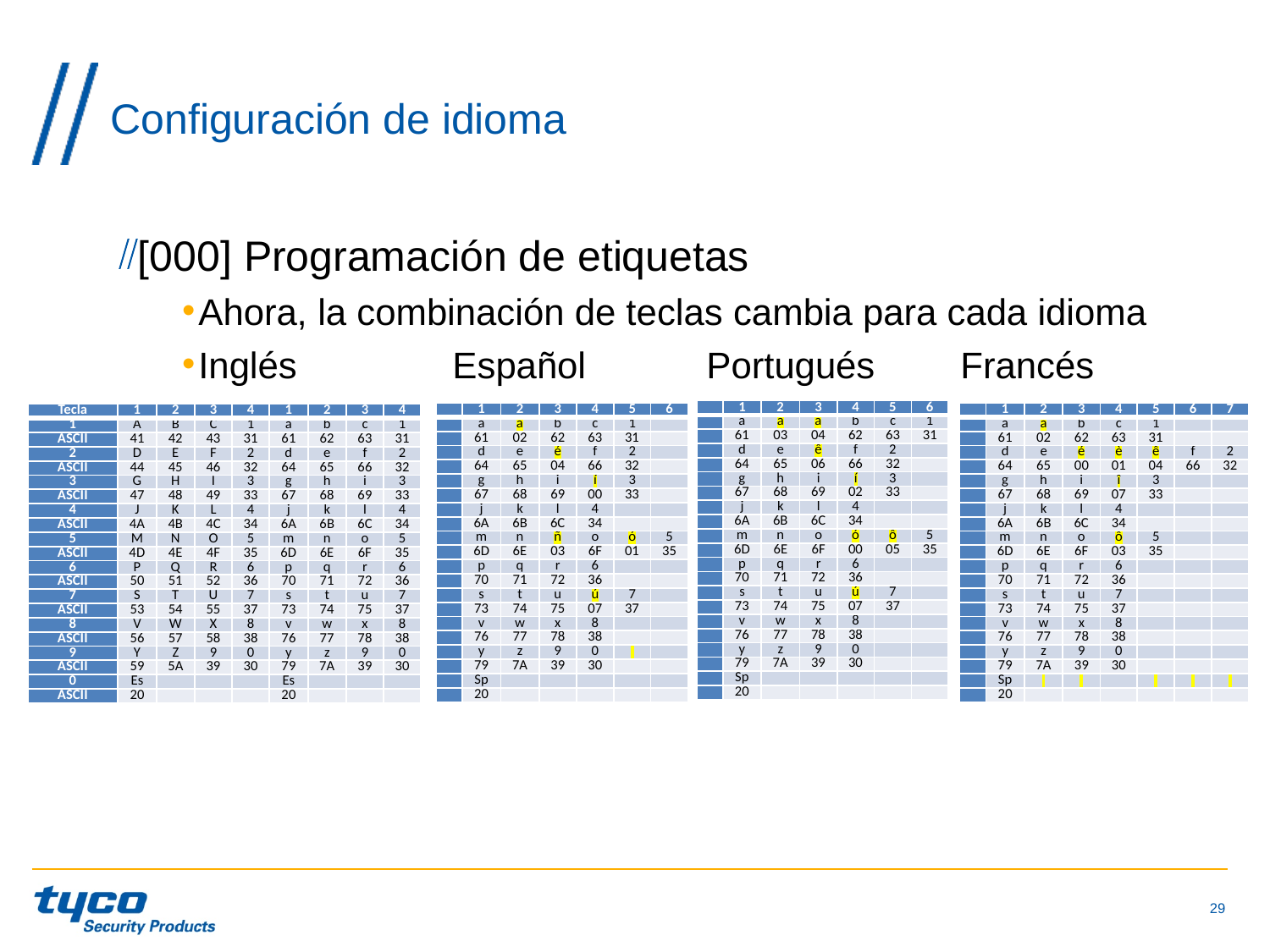

# Configuración de idioma
[000] Programación de etiquetas
Ahora, la combinación de teclas cambia para cada idioma
Inglés		Español	Portugués	Francés
|  | 1 | 2 | 3 | 4 | 5 | 6 |
| --- | --- | --- | --- | --- | --- | --- |
|  | a | á | ã | b | c | 1 |
|  | 61 | 03 | 04 | 62 | 63 | 31 |
|  | d | e | ê | f | 2 |  |
|  | 64 | 65 | 06 | 66 | 32 |  |
|  | g | h | i | í | 3 |  |
|  | 67 | 68 | 69 | 02 | 33 |  |
|  | j | k | l | 4 |  |  |
|  | 6A | 6B | 6C | 34 |  |  |
|  | m | n | o | ó | ô | 5 |
|  | 6D | 6E | 6F | 00 | 05 | 35 |
|  | p | q | r | 6 |  |  |
|  | 70 | 71 | 72 | 36 |  |  |
|  | s | t | u | ú | 7 |  |
|  | 73 | 74 | 75 | 07 | 37 |  |
|  | v | w | x | 8 |  |  |
|  | 76 | 77 | 78 | 38 |  |  |
|  | y | z | 9 | 0 |  |  |
|  | 79 | 7A | 39 | 30 |  |  |
|  | Sp |  |  |  |  |  |
|  | 20 |  |  |  |  |  |
|  | 1 | 2 | 3 | 4 | 5 | 6 |
| --- | --- | --- | --- | --- | --- | --- |
|  | a | á | ã | b | c | 1 |
|  | 61 | 03 | 04 | 62 | 63 | 31 |
|  | d | e | ê | f | 2 |  |
|  | 64 | 65 | 06 | 66 | 32 |  |
|  | g | h | i | í | 3 |  |
|  | 67 | 68 | 69 | 02 | 33 |  |
|  | j | k | l | 4 |  |  |
|  | 6A | 6B | 6C | 34 |  |  |
|  | m | n | o | ó | ô | 5 |
|  | 6D | 6E | 6F | 00 | 05 | 35 |
|  | p | q | r | 6 |  |  |
|  | 70 | 71 | 72 | 36 |  |  |
|  | s | t | u | ú | 7 |  |
|  | 73 | 74 | 75 | 07 | 37 |  |
|  | v | w | x | 8 |  |  |
|  | 76 | 77 | 78 | 38 |  |  |
|  | y | z | 9 | 0 |  |  |
|  | 79 | 7A | 39 | 30 |  |  |
|  | Es |  |  |  |  |  |
|  | 20 |  |  |  |  |  |
|  | 1 | 2 | 3 | 4 | 5 | 6 |
| --- | --- | --- | --- | --- | --- | --- |
|  | a | á | b | c | 1 |  |
|  | 61 | 02 | 62 | 63 | 31 |  |
|  | d | e | é | f | 2 |  |
|  | 64 | 65 | 04 | 66 | 32 |  |
|  | g | h | i | í | 3 |  |
|  | 67 | 68 | 69 | 00 | 33 |  |
|  | j | k | l | 4 |  |  |
|  | 6A | 6B | 6C | 34 |  |  |
|  | m | n | ñ | o | ó | 5 |
|  | 6D | 6E | 03 | 6F | 01 | 35 |
|  | p | q | r | 6 |  |  |
|  | 70 | 71 | 72 | 36 |  |  |
|  | s | t | u | ú | 7 |  |
|  | 73 | 74 | 75 | 07 | 37 |  |
|  | v | w | x | 8 |  |  |
|  | 76 | 77 | 78 | 38 |  |  |
|  | y | z | 9 | 0 |  |  |
|  | 79 | 7A | 39 | 30 |  |  |
|  | Sp |  |  |  |  |  |
|  | 20 |  |  |  |  |  |
|  | 1 | 2 | 3 | 4 | 5 | 6 | 7 |
| --- | --- | --- | --- | --- | --- | --- | --- |
|  | a | à | b | c | 1 |  |  |
|  | 61 | 02 | 62 | 63 | 31 |  |  |
|  | d | e | é | è | ê | f | 2 |
|  | 64 | 65 | 00 | 01 | 04 | 66 | 32 |
|  | g | h | i | î | 3 |  |  |
|  | 67 | 68 | 69 | 07 | 33 |  |  |
|  | j | k | l | 4 |  |  |  |
|  | 6A | 6B | 6C | 34 |  |  |  |
|  | m | n | o | ô | 5 |  |  |
|  | 6D | 6E | 6F | 03 | 35 |  |  |
|  | p | q | r | 6 |  |  |  |
|  | 70 | 71 | 72 | 36 |  |  |  |
|  | s | t | u | 7 |  |  |  |
|  | 73 | 74 | 75 | 37 |  |  |  |
|  | v | w | x | 8 |  |  |  |
|  | 76 | 77 | 78 | 38 |  |  |  |
|  | y | z | 9 | 0 |  |  |  |
|  | 79 | 7A | 39 | 30 |  |  |  |
|  | Sp |  |  |  |  |  |  |
|  | 20 |  |  |  |  |  |  |
|  | 1 | 2 | 3 | 4 | 5 | 6 |
| --- | --- | --- | --- | --- | --- | --- |
|  | a | á | b | c | 1 |  |
|  | 61 | 02 | 62 | 63 | 31 |  |
|  | d | e | é | f | 2 |  |
|  | 64 | 65 | 04 | 66 | 32 |  |
|  | g | h | i | í | 3 |  |
|  | 67 | 68 | 69 | 00 | 33 |  |
|  | j | k | l | 4 |  |  |
|  | 6A | 6B | 6C | 34 |  |  |
|  | m | n | ñ | o | ó | 5 |
|  | 6D | 6E | 03 | 6F | 01 | 35 |
|  | p | q | r | 6 |  |  |
|  | 70 | 71 | 72 | 36 |  |  |
|  | s | t | u | ú | 7 |  |
|  | 73 | 74 | 75 | 07 | 37 |  |
|  | v | w | x | 8 |  |  |
|  | 76 | 77 | 78 | 38 |  |  |
|  | y | z | 9 | 0 |  |  |
|  | 79 | 7A | 39 | 30 |  |  |
|  | Es |  |  |  |  |  |
|  | 20 |  |  |  |  |  |
|  | 1 | 2 | 3 | 4 | 5 | 6 | 7 |
| --- | --- | --- | --- | --- | --- | --- | --- |
|  | a | à | b | c | 1 |  |  |
|  | 61 | 02 | 62 | 63 | 31 |  |  |
|  | d | e | é | è | ê | f | 2 |
|  | 64 | 65 | 00 | 01 | 04 | 66 | 32 |
|  | g | h | i | î | 3 |  |  |
|  | 67 | 68 | 69 | 07 | 33 |  |  |
|  | j | k | l | 4 |  |  |  |
|  | 6A | 6B | 6C | 34 |  |  |  |
|  | m | n | o | ô | 5 |  |  |
|  | 6D | 6E | 6F | 03 | 35 |  |  |
|  | p | q | r | 6 |  |  |  |
|  | 70 | 71 | 72 | 36 |  |  |  |
|  | s | t | u | 7 |  |  |  |
|  | 73 | 74 | 75 | 37 |  |  |  |
|  | v | w | x | 8 |  |  |  |
|  | 76 | 77 | 78 | 38 |  |  |  |
|  | y | z | 9 | 0 |  |  |  |
|  | 79 | 7A | 39 | 30 |  |  |  |
|  | Es |  |  |  |  |  |  |
|  | 20 |  |  |  |  |  |  |
| Tecla | 1 | 2 | 3 | 4 | 1 | 2 | 3 | 4 |
| --- | --- | --- | --- | --- | --- | --- | --- | --- |
| 1 | A | B | C | 1 | a | b | c | 1 |
| ASCII | 41 | 42 | 43 | 31 | 61 | 62 | 63 | 31 |
| 2 | D | E | F | 2 | d | e | f | 2 |
| ASCII | 44 | 45 | 46 | 32 | 64 | 65 | 66 | 32 |
| 3 | G | H | I | 3 | g | h | i | 3 |
| ASCII | 47 | 48 | 49 | 33 | 67 | 68 | 69 | 33 |
| 4 | J | K | L | 4 | j | k | l | 4 |
| ASCII | 4A | 4B | 4C | 34 | 6A | 6B | 6C | 34 |
| 5 | M | N | O | 5 | m | n | o | 5 |
| ASCII | 4D | 4E | 4F | 35 | 6D | 6E | 6F | 35 |
| 6 | P | Q | R | 6 | p | q | r | 6 |
| ASCII | 50 | 51 | 52 | 36 | 70 | 71 | 72 | 36 |
| 7 | S | T | U | 7 | s | t | u | 7 |
| ASCII | 53 | 54 | 55 | 37 | 73 | 74 | 75 | 37 |
| 8 | V | W | X | 8 | v | w | x | 8 |
| ASCII | 56 | 57 | 58 | 38 | 76 | 77 | 78 | 38 |
| 9 | Y | Z | 9 | 0 | y | z | 9 | 0 |
| ASCII | 59 | 5A | 39 | 30 | 79 | 7A | 39 | 30 |
| 0 | Es |  |  |  | Es |  |  |  |
| ASCII | 20 |  |  |  | 20 |  |  |  |
29